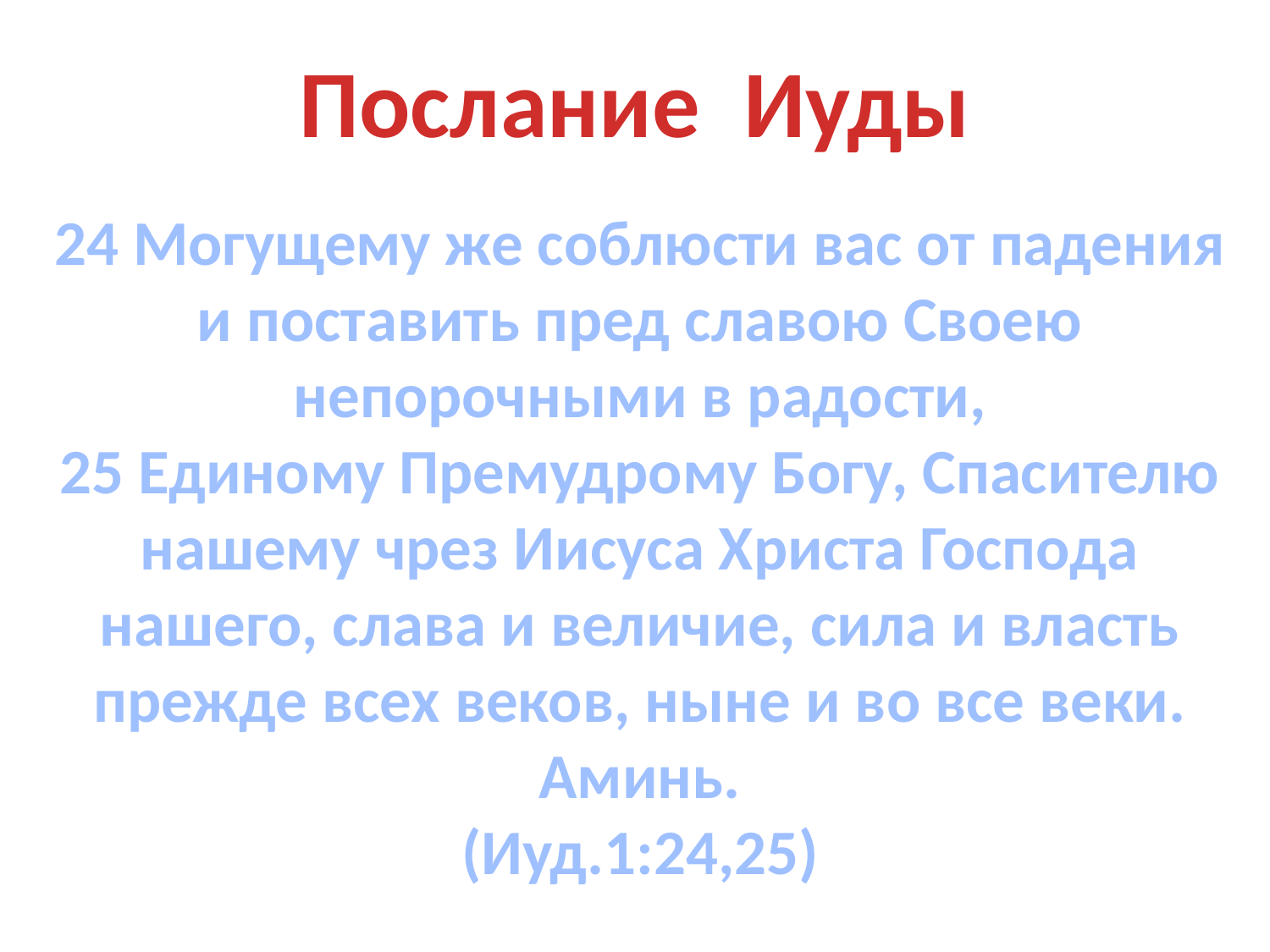

Послание  Иуды
24 Могущему же соблюсти вас от падения и поставить пред славою Своею непорочными в радости,
25 Единому Премудрому Богу, Спасителю нашему чрез Иисуса Христа Господа нашего, слава и величие, сила и власть прежде всех веков, ныне и во все веки. Аминь.
(Иуд.1:24,25)